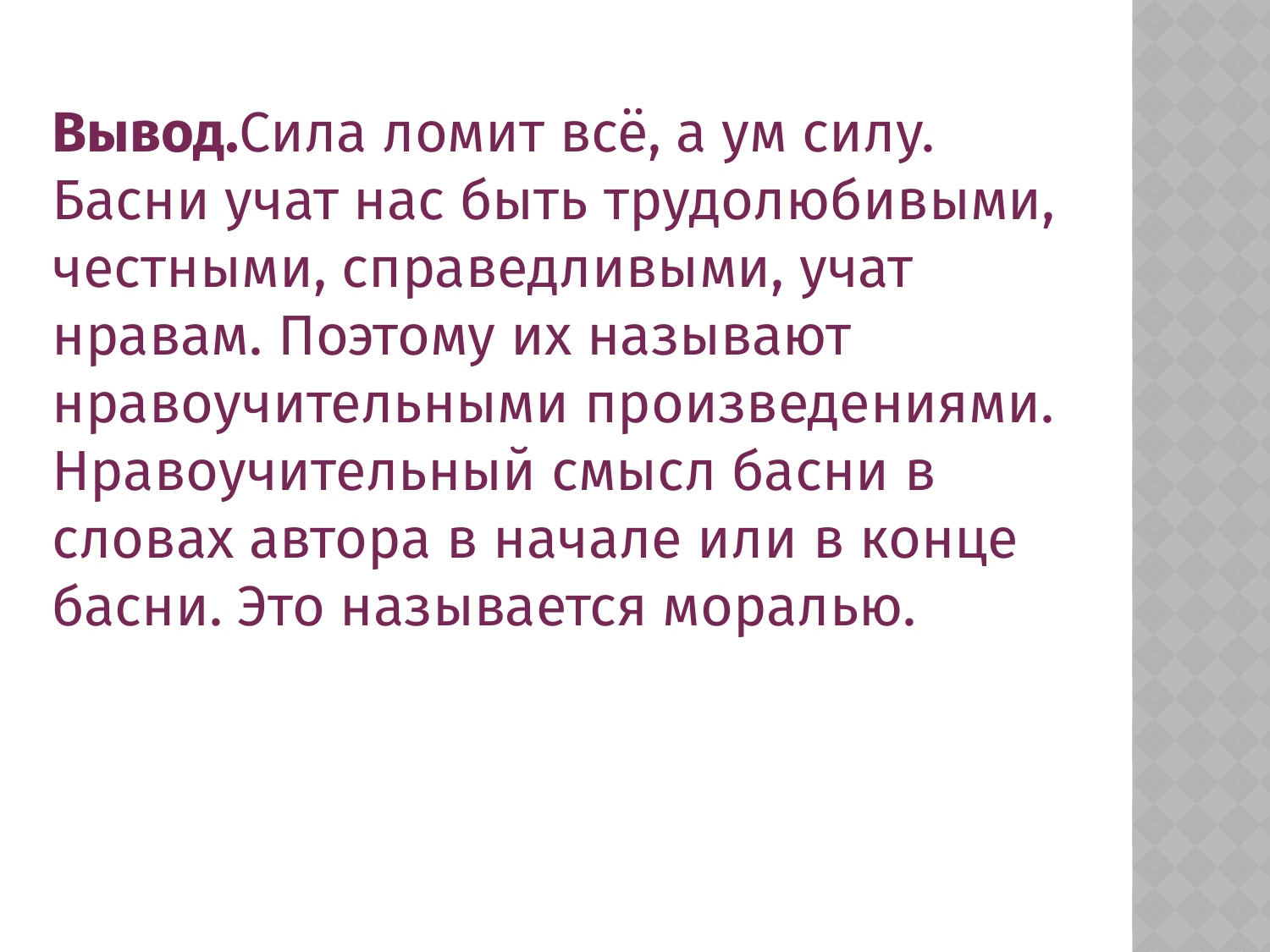

Вывод.Сила ломит всё, а ум силу.
Басни учат нас быть трудолюбивыми, честными, справедливыми, учат нравам. Поэтому их называют нравоучительными произведениями.
Нравоучительный смысл басни в словах автора в начале или в конце басни. Это называется моралью.